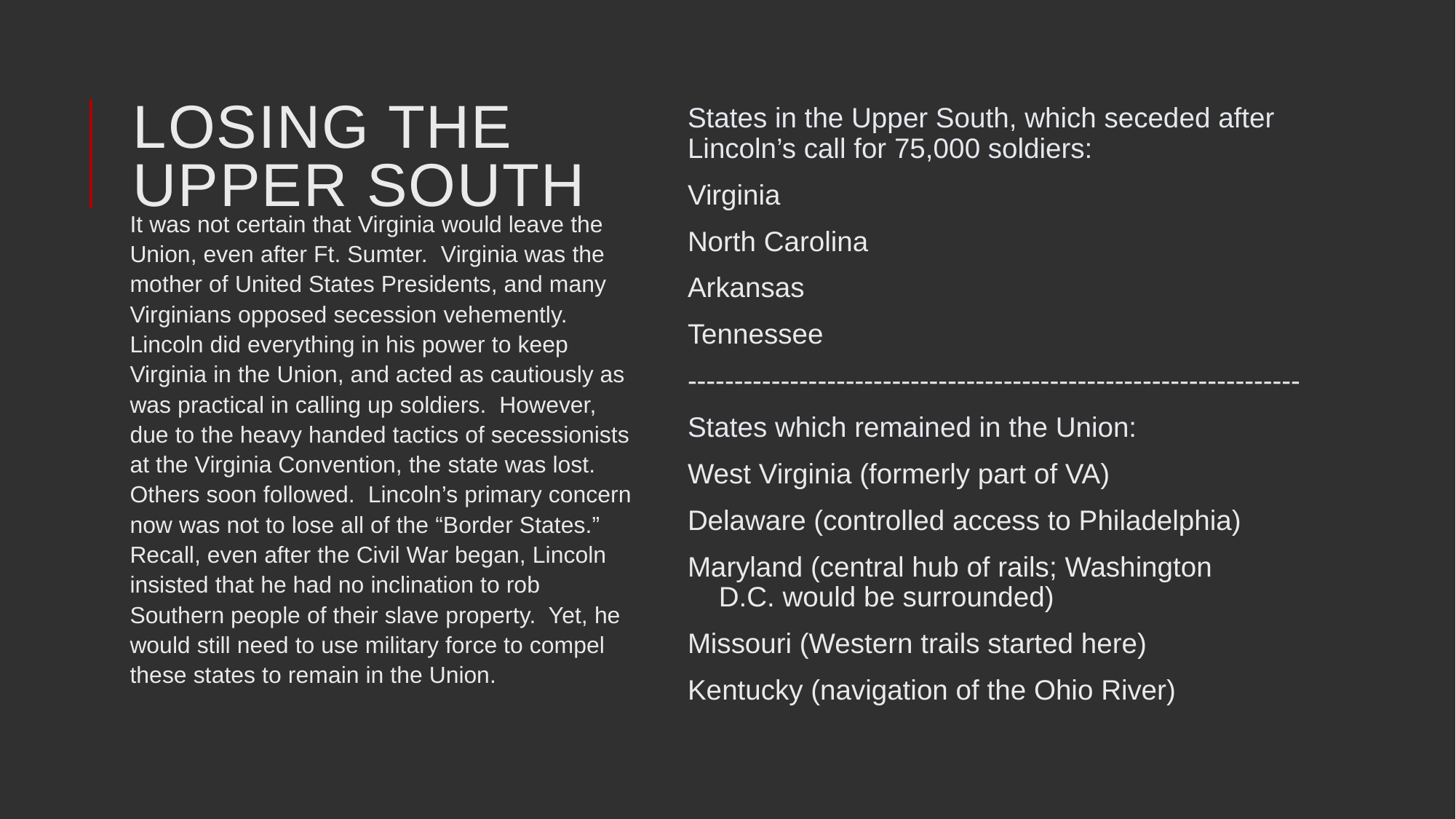

# Losing the Upper South
States in the Upper South, which seceded after Lincoln’s call for 75,000 soldiers:
Virginia
North Carolina
Arkansas
Tennessee
------------------------------------------------------------------
States which remained in the Union:
West Virginia (formerly part of VA)
Delaware (controlled access to Philadelphia)
Maryland (central hub of rails; Washington                       D.C. would be surrounded)
Missouri (Western trails started here)
Kentucky (navigation of the Ohio River)
It was not certain that Virginia would leave the Union, even after Ft. Sumter.  Virginia was the mother of United States Presidents, and many Virginians opposed secession vehemently.  Lincoln did everything in his power to keep Virginia in the Union, and acted as cautiously as was practical in calling up soldiers.  However, due to the heavy handed tactics of secessionists at the Virginia Convention, the state was lost.  Others soon followed.  Lincoln’s primary concern now was not to lose all of the “Border States.”  Recall, even after the Civil War began, Lincoln insisted that he had no inclination to rob Southern people of their slave property.  Yet, he would still need to use military force to compel these states to remain in the Union.